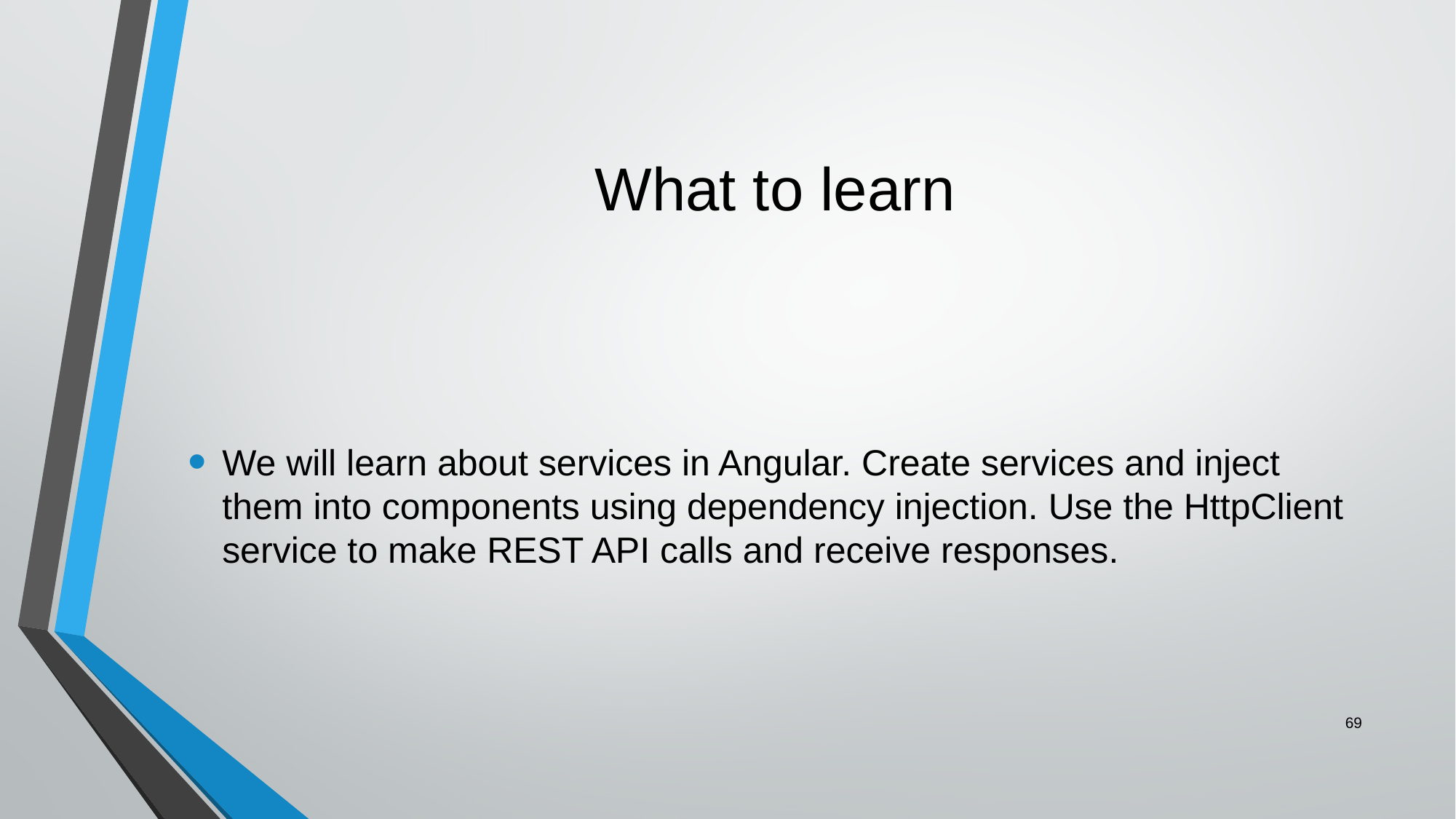

# What to learn
We will learn about services in Angular. Create services and inject them into components using dependency injection. Use the HttpClient service to make REST API calls and receive responses.
69